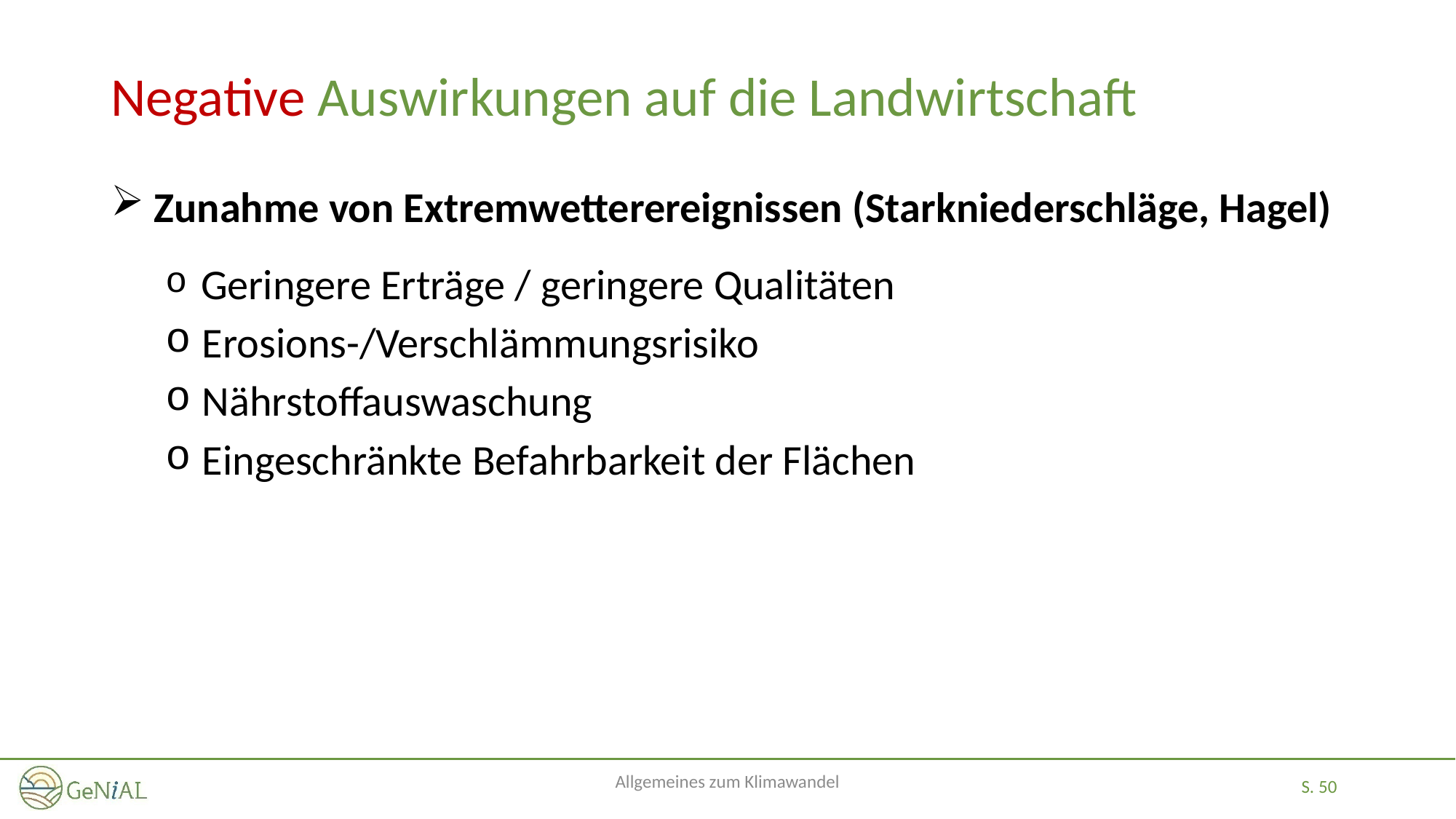

# Negative Auswirkungen auf die Landwirtschaft
 Zunahme von Extremwetterereignissen (Starkniederschläge, Hagel)
 Geringere Erträge / geringere Qualitäten
 Erosions-/Verschlämmungsrisiko
 Nährstoffauswaschung
 Eingeschränkte Befahrbarkeit der Flächen

Allgemeines zum Klimawandel